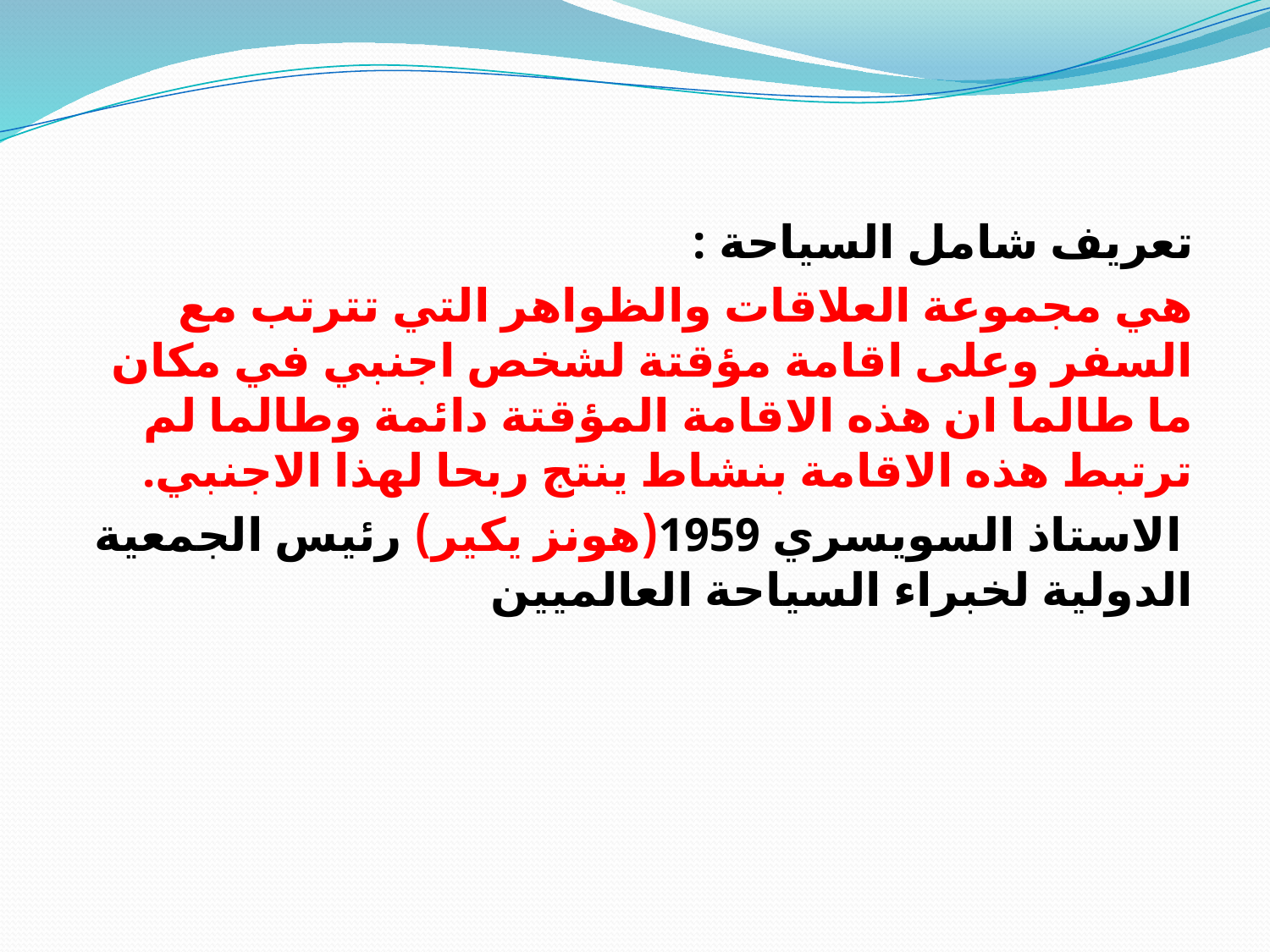

تعريف شامل السياحة :
هي مجموعة العلاقات والظواهر التي تترتب مع السفر وعلى اقامة مؤقتة لشخص اجنبي في مكان ما طالما ان هذه الاقامة المؤقتة دائمة وطالما لم ترتبط هذه الاقامة بنشاط ينتج ربحا لهذا الاجنبي.
 الاستاذ السويسري 1959(هونز يكير) رئيس الجمعية الدولية لخبراء السياحة العالميين